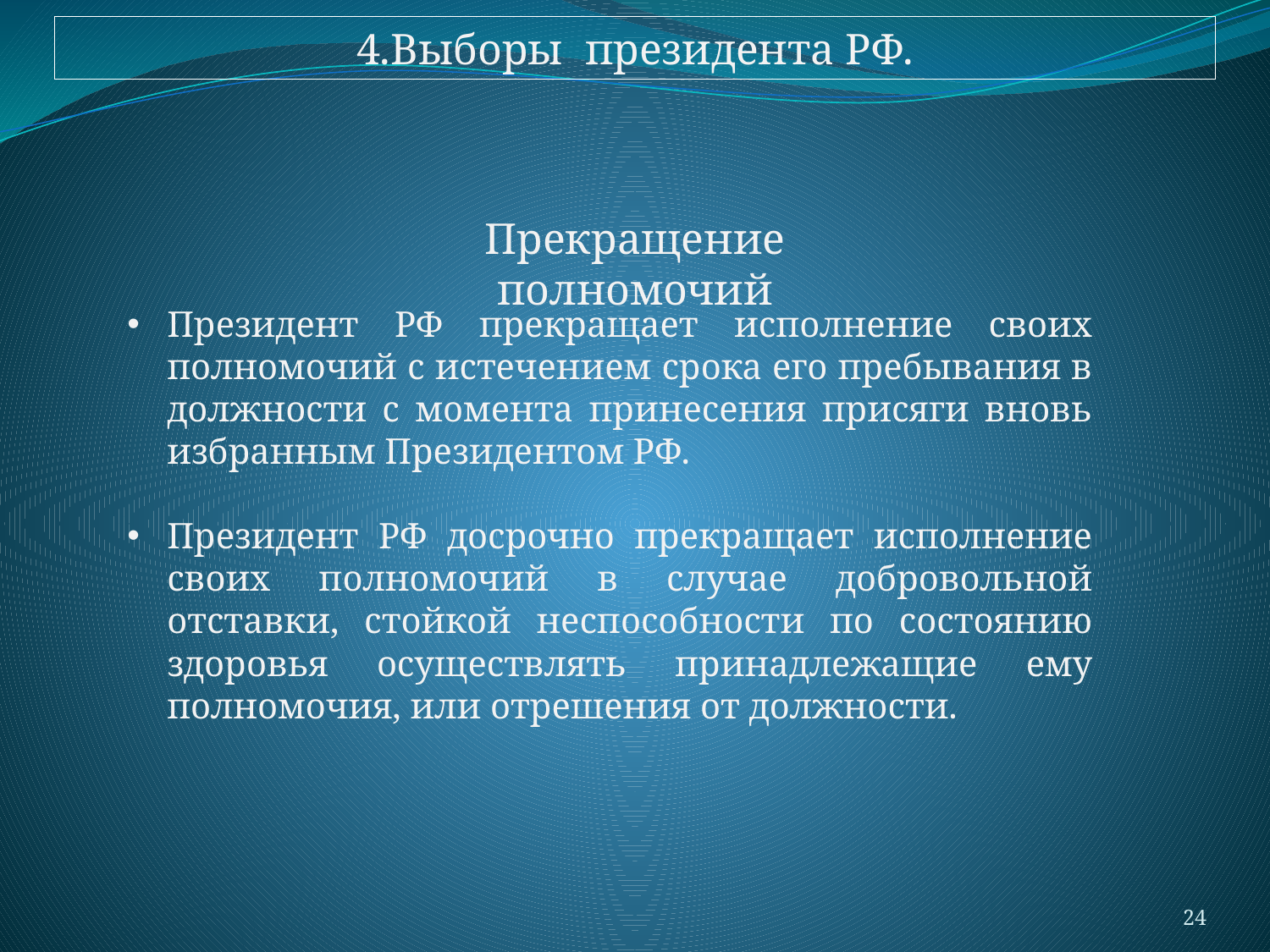

4.Выборы  президента РФ.
Прекращение полномочий

Президент РФ прекращает исполнение своих полномочий с истечением срока его пребывания в должности с момента принесения присяги вновь избранным Президентом РФ.

Президент РФ досрочно прекращает исполнение своих полномочий в случае добровольной отставки, стойкой неспособности по состоянию здоровья осуществлять принадлежащие ему полномочия, или отрешения от должности.

24